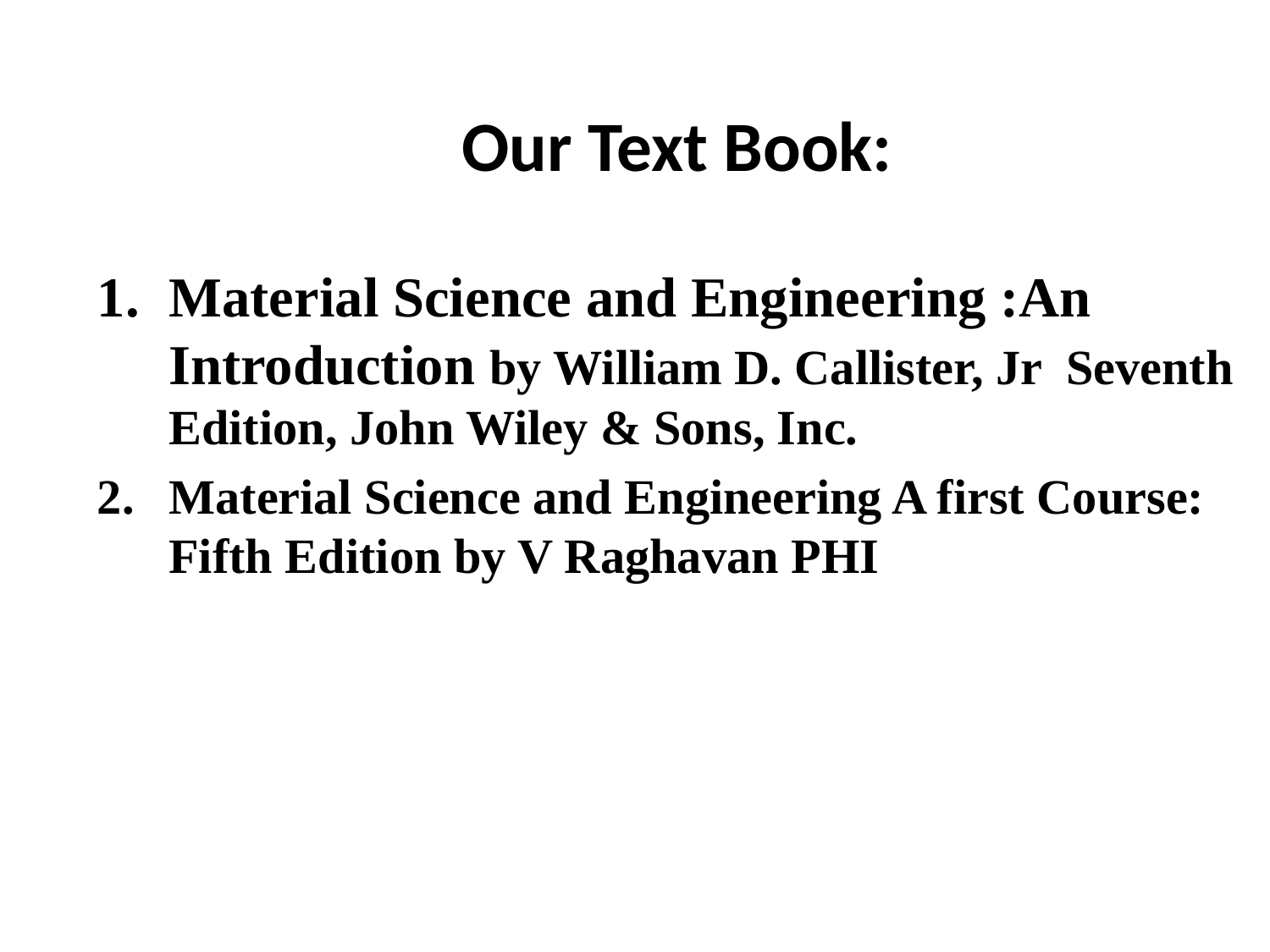

# Our Text Book:
Material Science and Engineering :An Introduction by William D. Callister, Jr  Seventh Edition, John Wiley & Sons, Inc.
Material Science and Engineering A first Course:  Fifth Edition by V Raghavan PHI